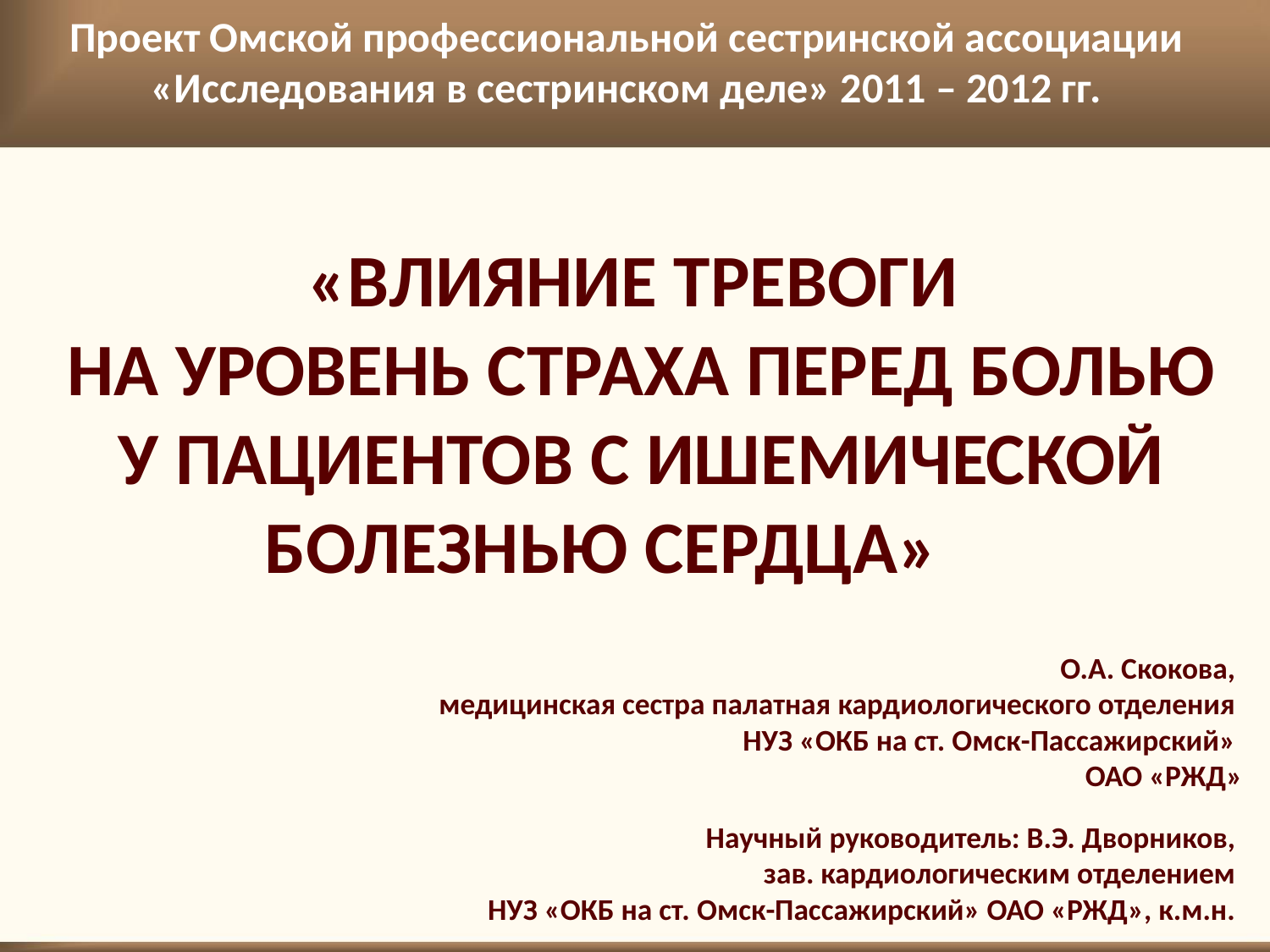

# Проект Омской профессиональной сестринской ассоциации «Исследования в сестринском деле» 2011 – 2012 гг.
«ВЛИЯНИЕ ТРЕВОГИ
НА УРОВЕНЬ СТРАХА ПЕРЕД БОЛЬЮ
У ПАЦИЕНТОВ С ИШЕМИЧЕСКОЙ БОЛЕЗНЬЮ СЕРДЦА»
О.А. Скокова,
медицинская сестра палатная кардиологического отделения
НУЗ «ОКБ на ст. Омск-Пассажирский»
ОАО «РЖД»

Научный руководитель: В.Э. Дворников,
зав. кардиологическим отделением
НУЗ «ОКБ на ст. Омск-Пассажирский» ОАО «РЖД», к.м.н.